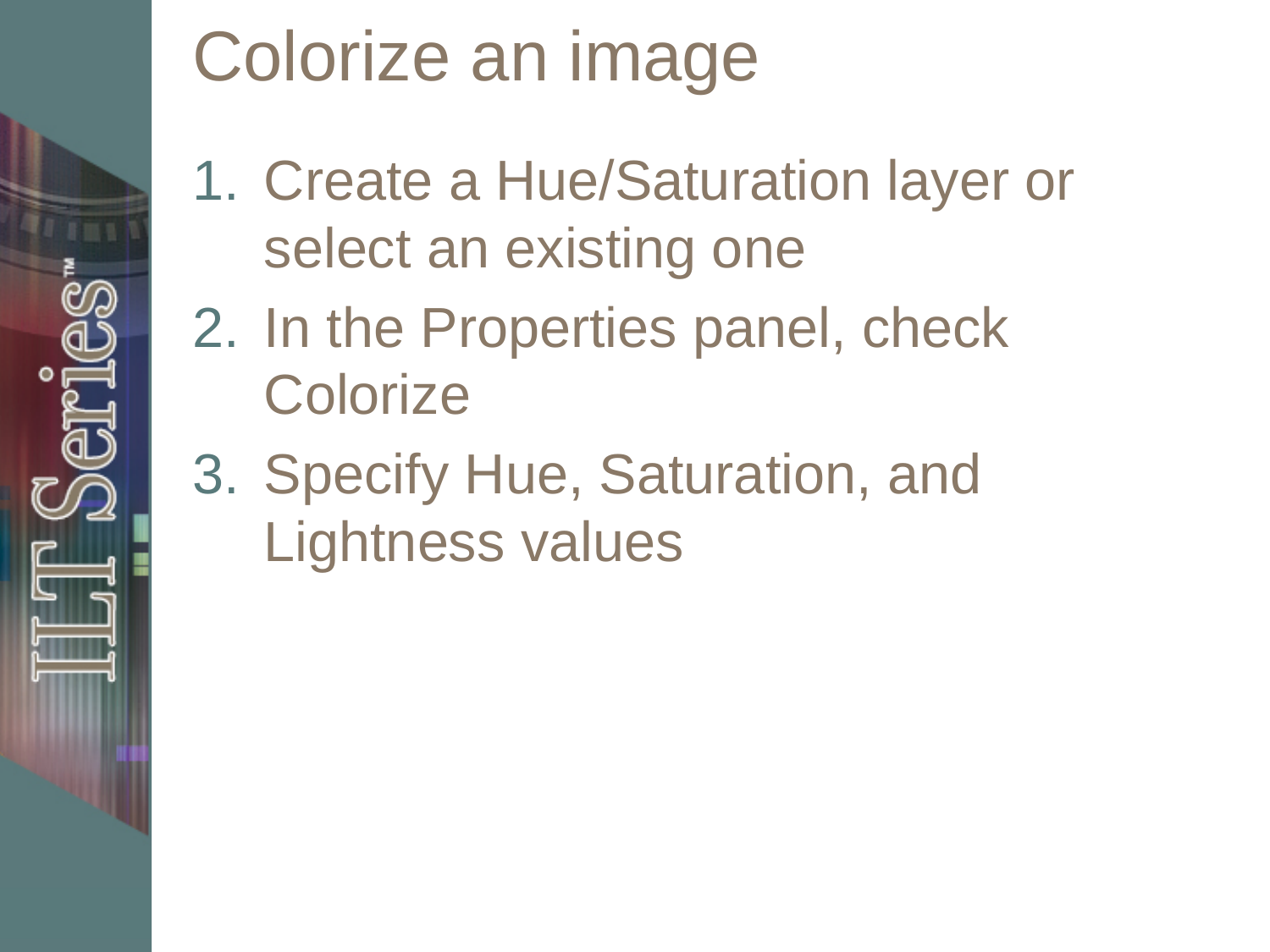

# Colorize an image
Create a Hue/Saturation layer or select an existing one
In the Properties panel, check Colorize
Specify Hue, Saturation, and Lightness values